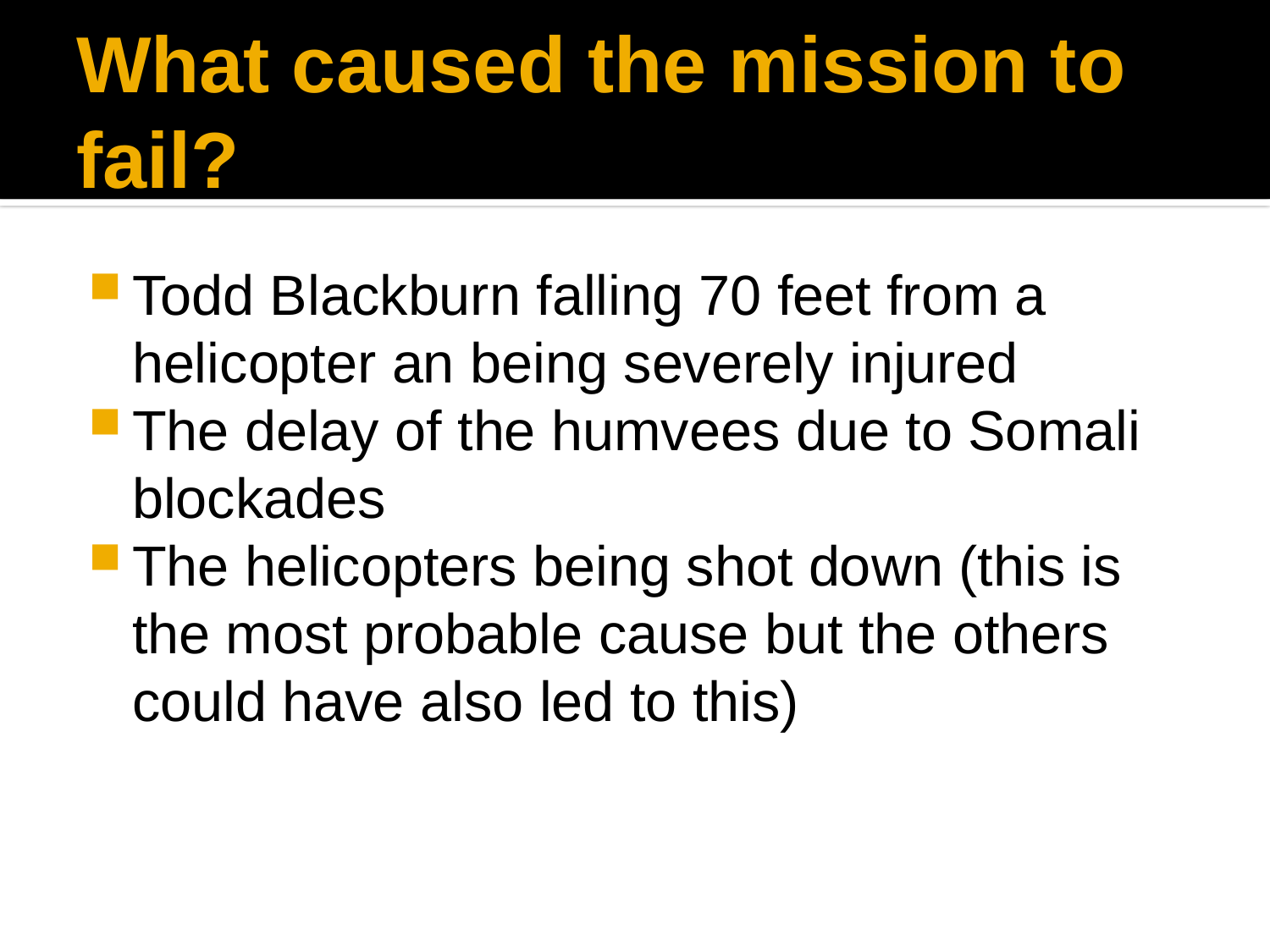

# What caused the mission to fail?
Todd Blackburn falling 70 feet from a helicopter an being severely injured
The delay of the humvees due to Somali blockades
The helicopters being shot down (this is the most probable cause but the others could have also led to this)